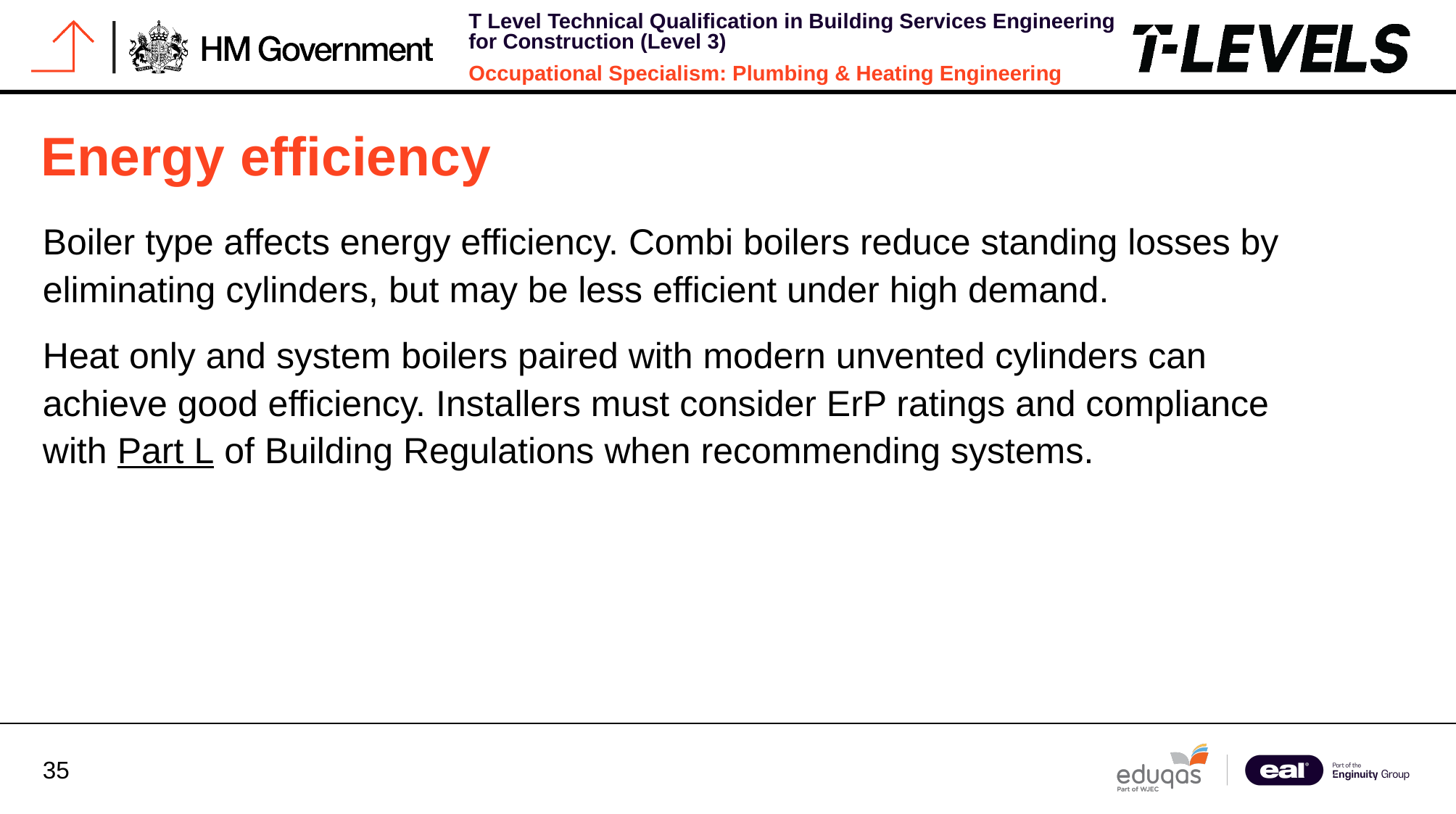

# Energy efficiency
Boiler type affects energy efficiency. Combi boilers reduce standing losses by eliminating cylinders, but may be less efficient under high demand.
Heat only and system boilers paired with modern unvented cylinders can achieve good efficiency. Installers must consider ErP ratings and compliance with Part L of Building Regulations when recommending systems.